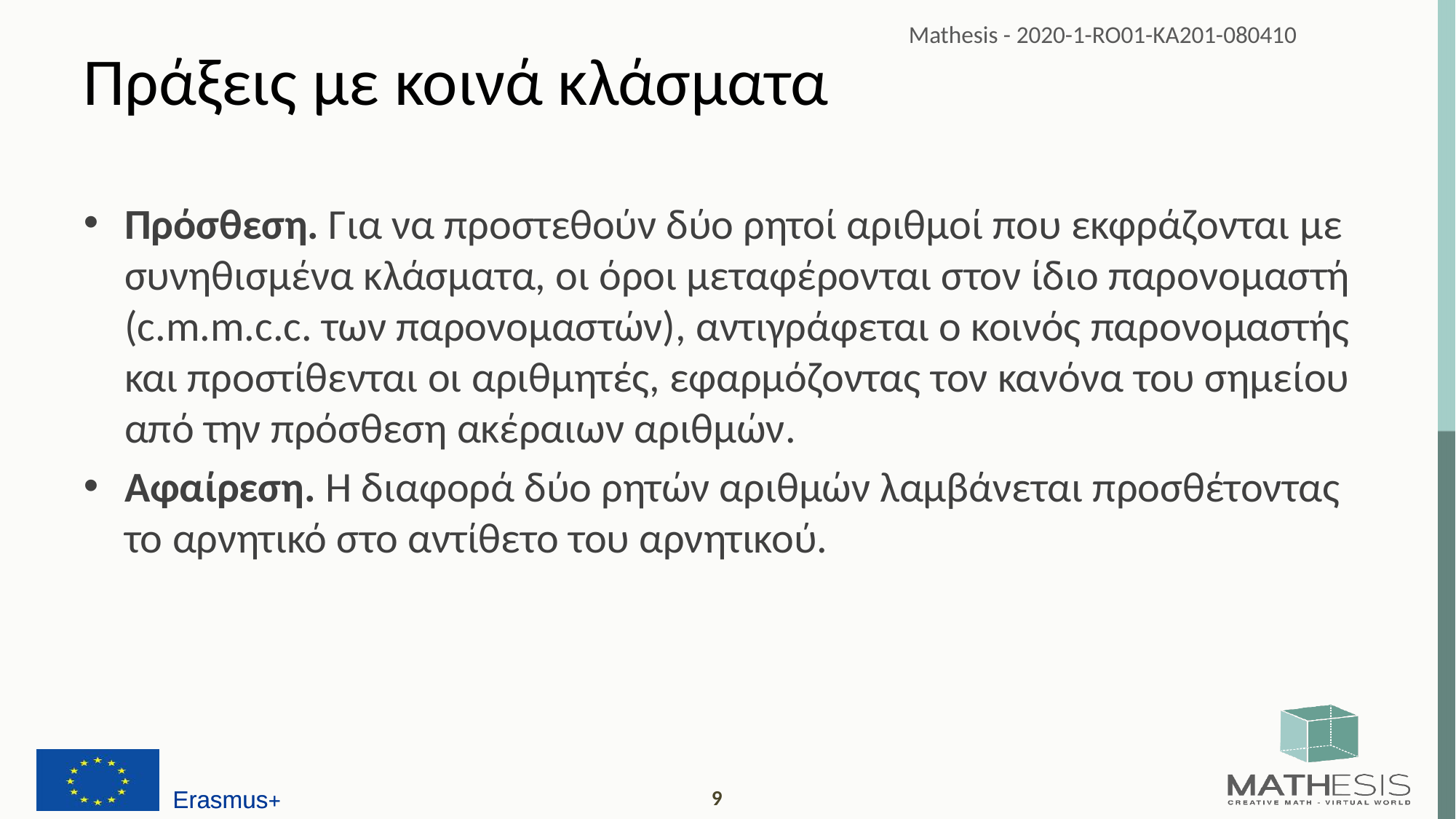

# Πράξεις με κοινά κλάσματα

Πρόσθεση. Για να προστεθούν δύο ρητοί αριθμοί που εκφράζονται με συνηθισμένα κλάσματα, οι όροι μεταφέρονται στον ίδιο παρονομαστή (c.m.m.c.c. των παρονομαστών), αντιγράφεται ο κοινός παρονομαστής και προστίθενται οι αριθμητές, εφαρμόζοντας τον κανόνα του σημείου από την πρόσθεση ακέραιων αριθμών.
Αφαίρεση. Η διαφορά δύο ρητών αριθμών λαμβάνεται προσθέτοντας το αρνητικό στο αντίθετο του αρνητικού.